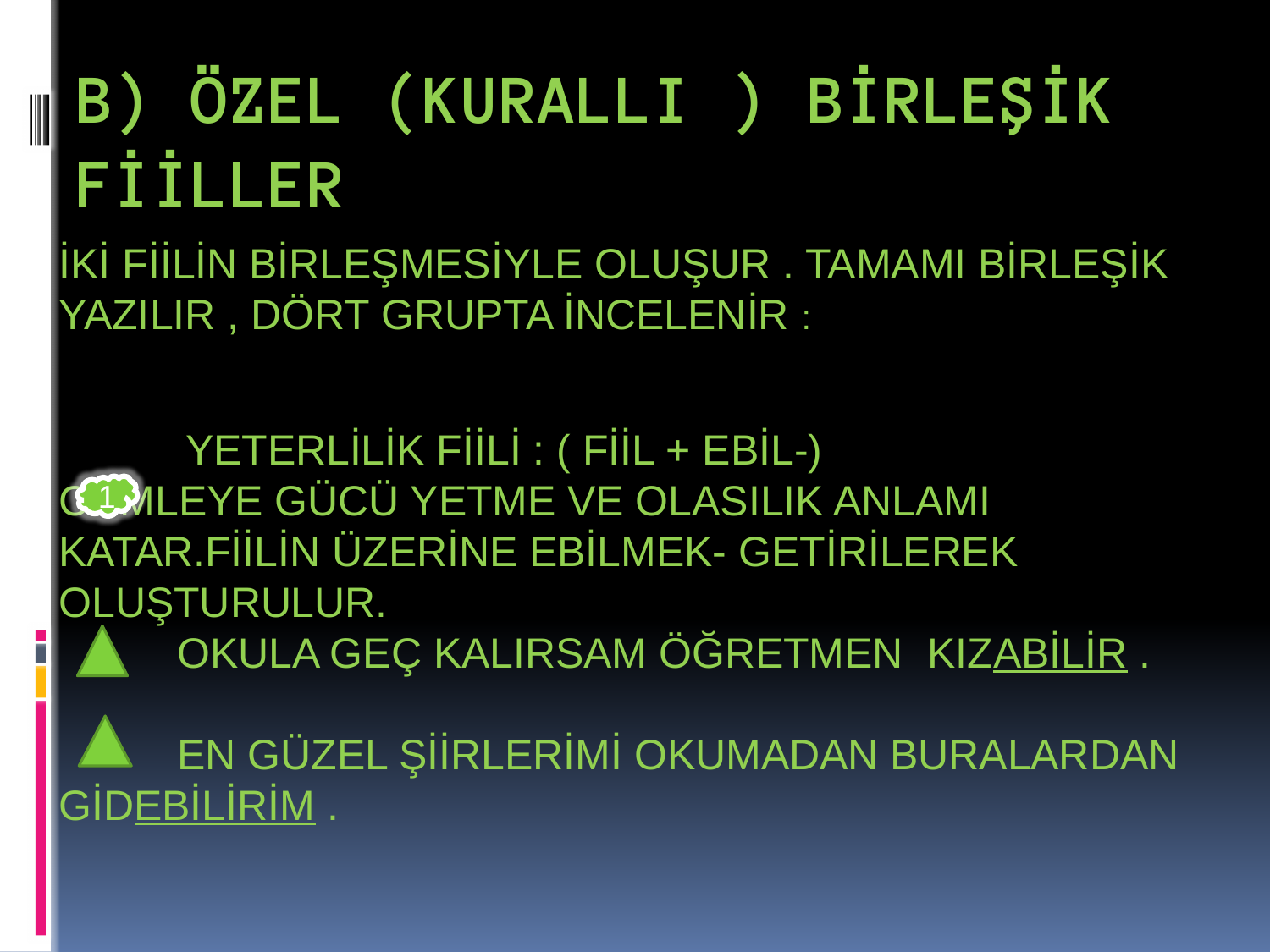

# B) ÖZEL (KURALLI ) BİRLEŞİK FİİLLER
İKİ FİİLİN BİRLEŞMESİYLE OLUŞUR . TAMAMI BİRLEŞİK YAZILIR , DÖRT GRUPTA İNCELENİR :

             YETERLİLİK FİİLİ : ( FİİL + EBİL-)
CÜMLEYE GÜCÜ YETME VE OLASILIK ANLAMI KATAR.FİİLİN ÜZERİNE EBİLMEK- GETİRİLEREK OLUŞTURULUR.
          OKULA GEÇ KALIRSAM ÖĞRETMEN  KIZABİLİR .

          EN GÜZEL ŞİİRLERİMİ OKUMADAN BURALARDAN GİDEBİLİRİM .

1